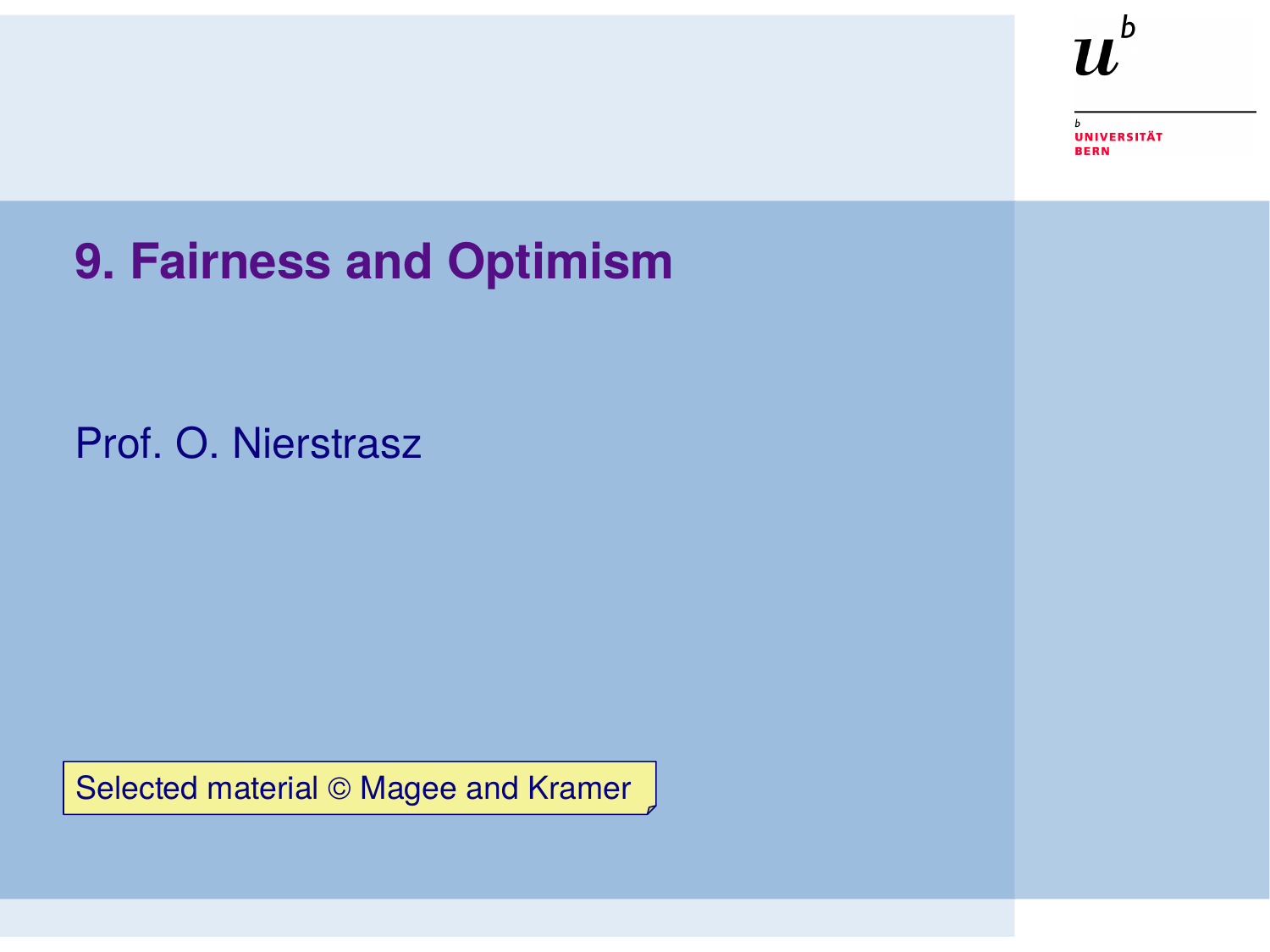

# 9. Fairness and Optimism
Prof. O. Nierstrasz
Selected material © Magee and Kramer